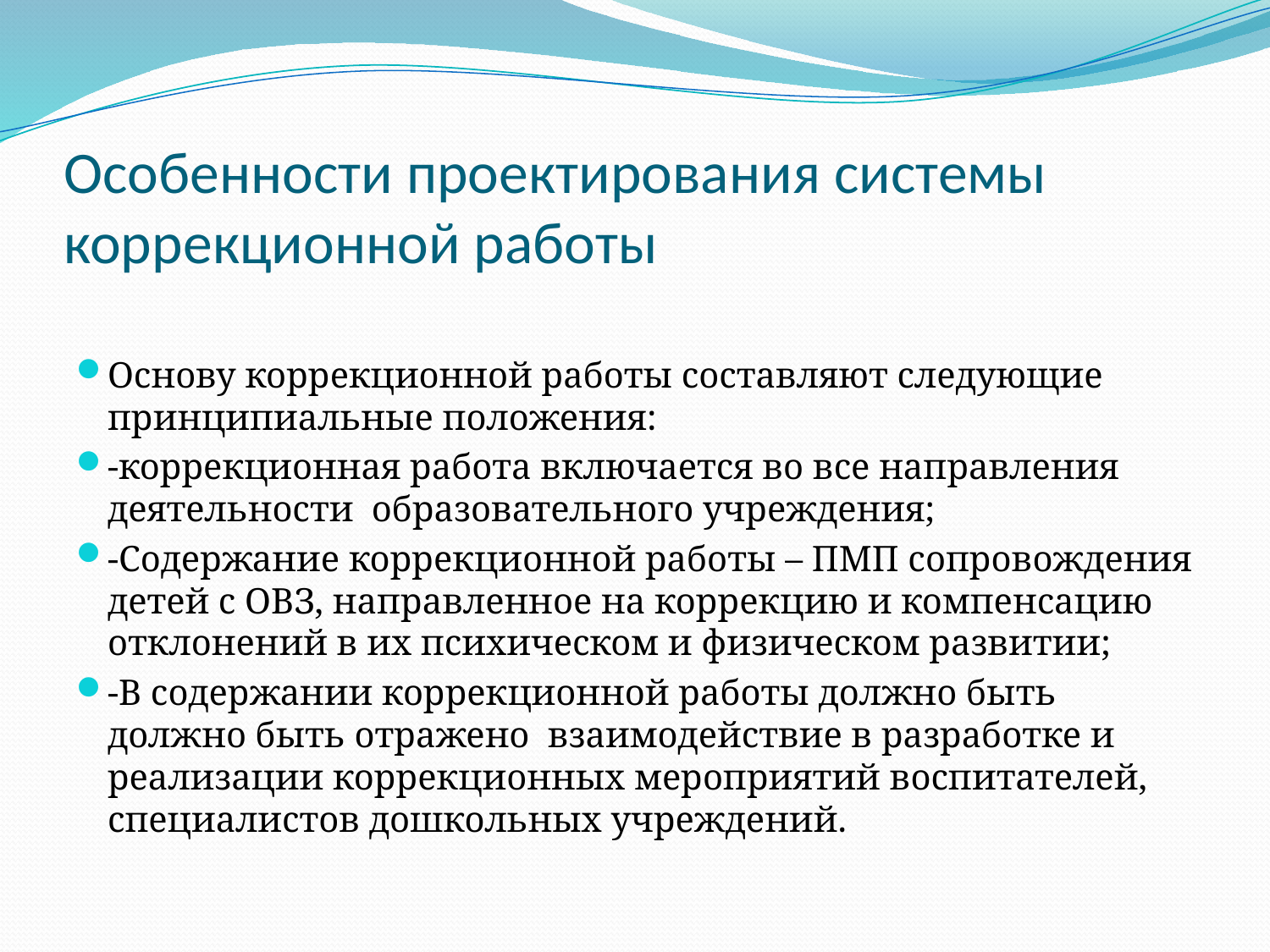

# Особенности проектирования системы коррекционной работы
Основу коррекционной работы составляют следующие  принципиальные положения:
-коррекционная работа включается во все направления деятельности  образовательного учреждения;
-Содержание коррекционной работы – ПМП сопровождения детей с ОВЗ, направленное на коррекцию и компенсацию отклонений в их психическом и физическом развитии;
-В содержании коррекционной работы должно быть должно быть отражено  взаимодействие в разработке и реализации коррекционных мероприятий воспитателей, специалистов дошкольных учреждений.